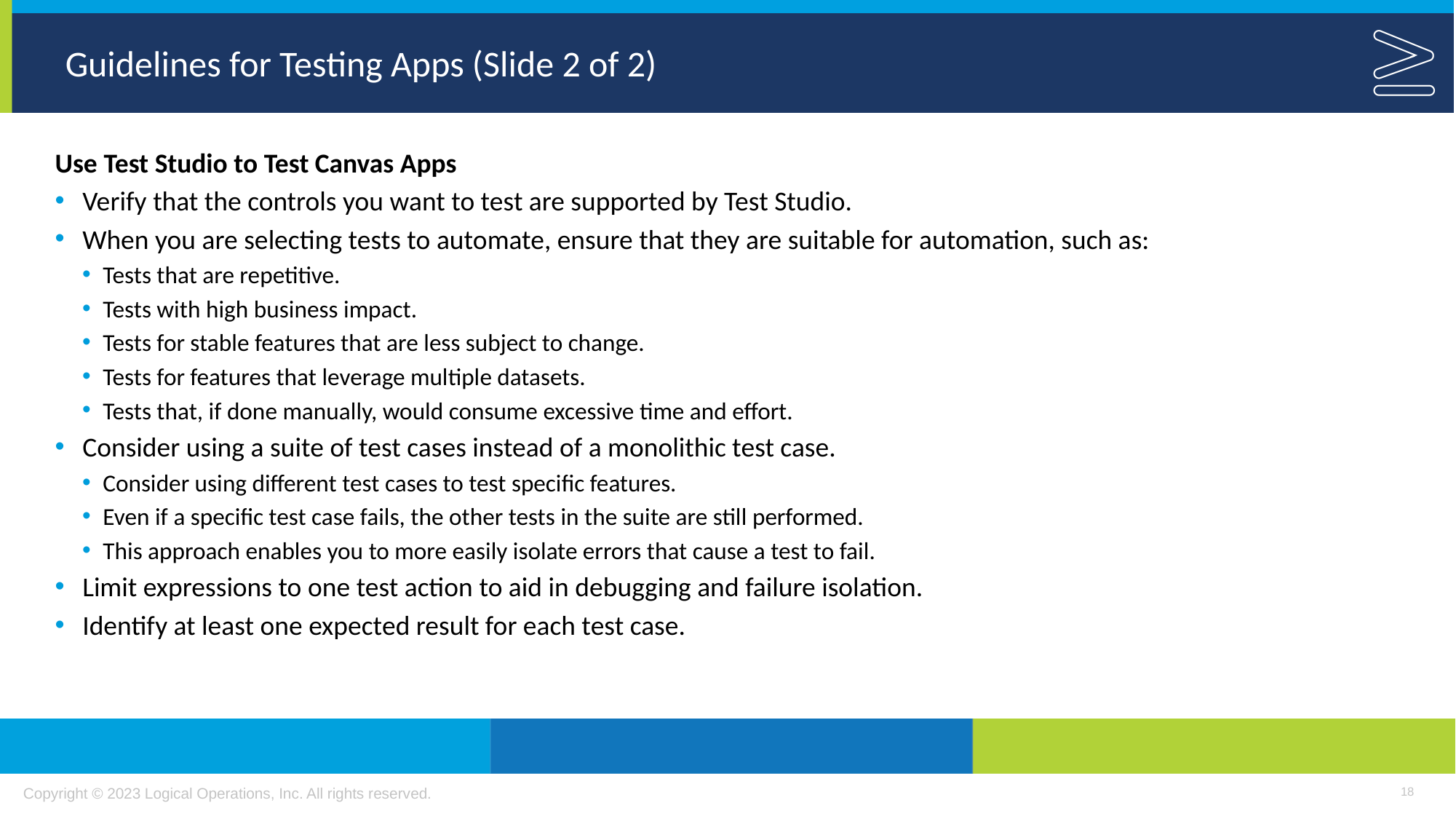

# Guidelines for Testing Apps (Slide 2 of 2)
Use Test Studio to Test Canvas Apps
Verify that the controls you want to test are supported by Test Studio.
When you are selecting tests to automate, ensure that they are suitable for automation, such as:
Tests that are repetitive.
Tests with high business impact.
Tests for stable features that are less subject to change.
Tests for features that leverage multiple datasets.
Tests that, if done manually, would consume excessive time and effort.
Consider using a suite of test cases instead of a monolithic test case.
Consider using different test cases to test specific features.
Even if a specific test case fails, the other tests in the suite are still performed.
This approach enables you to more easily isolate errors that cause a test to fail.
Limit expressions to one test action to aid in debugging and failure isolation.
Identify at least one expected result for each test case.
18